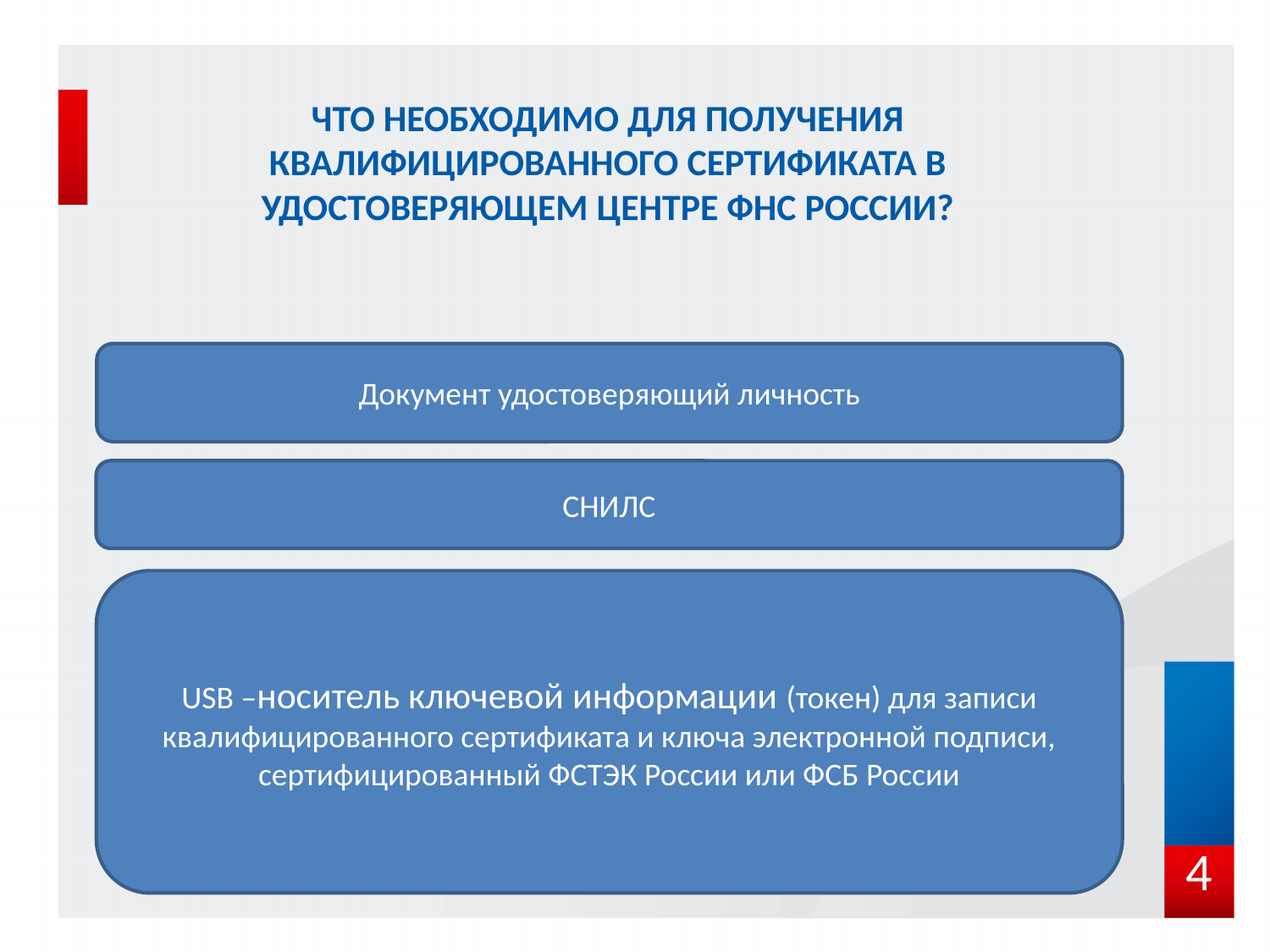

ЧТО НЕОБХОДИМО ДЛЯ ПОЛУЧЕНИЯ КВАЛИФИЦИРОВАННОГО СЕРТИФИКАТА В
УДОСТОВЕРЯЮЩЕМ ЦЕНТРЕ ФНС РОССИИ?
Документ удостоверяющий личность
СНИЛС
USB –носитель ключевой информации (токен) для записи квалифицированного сертификата и ключа электронной подписи, сертифицированный ФСТЭК России или ФСБ России
4